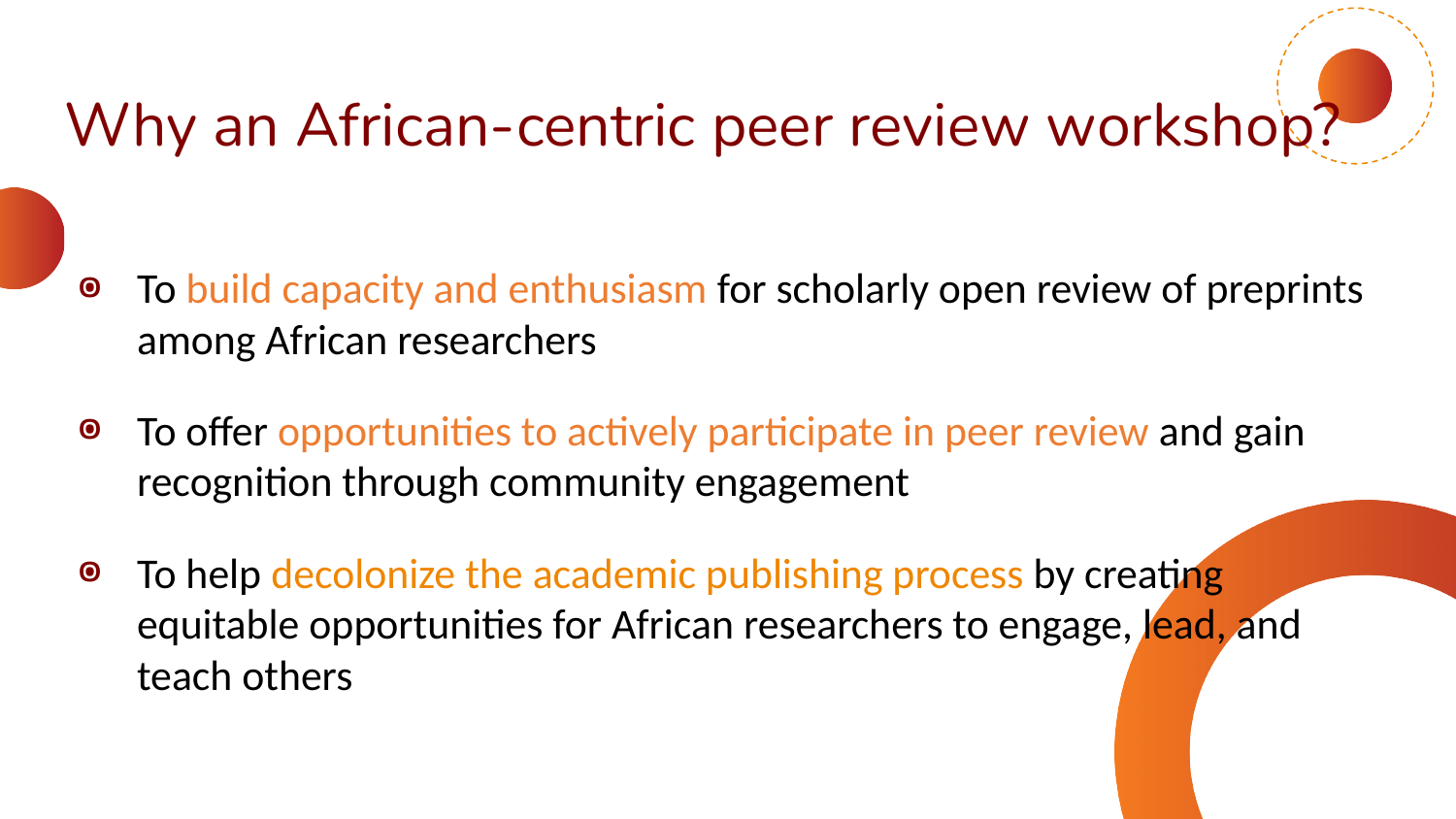

Why an African-centric peer review workshop?
To build capacity and enthusiasm for scholarly open review of preprints among African researchers
To offer opportunities to actively participate in peer review and gain recognition through community engagement
To help decolonize the academic publishing process by creating equitable opportunities for African researchers to engage, lead, and teach others